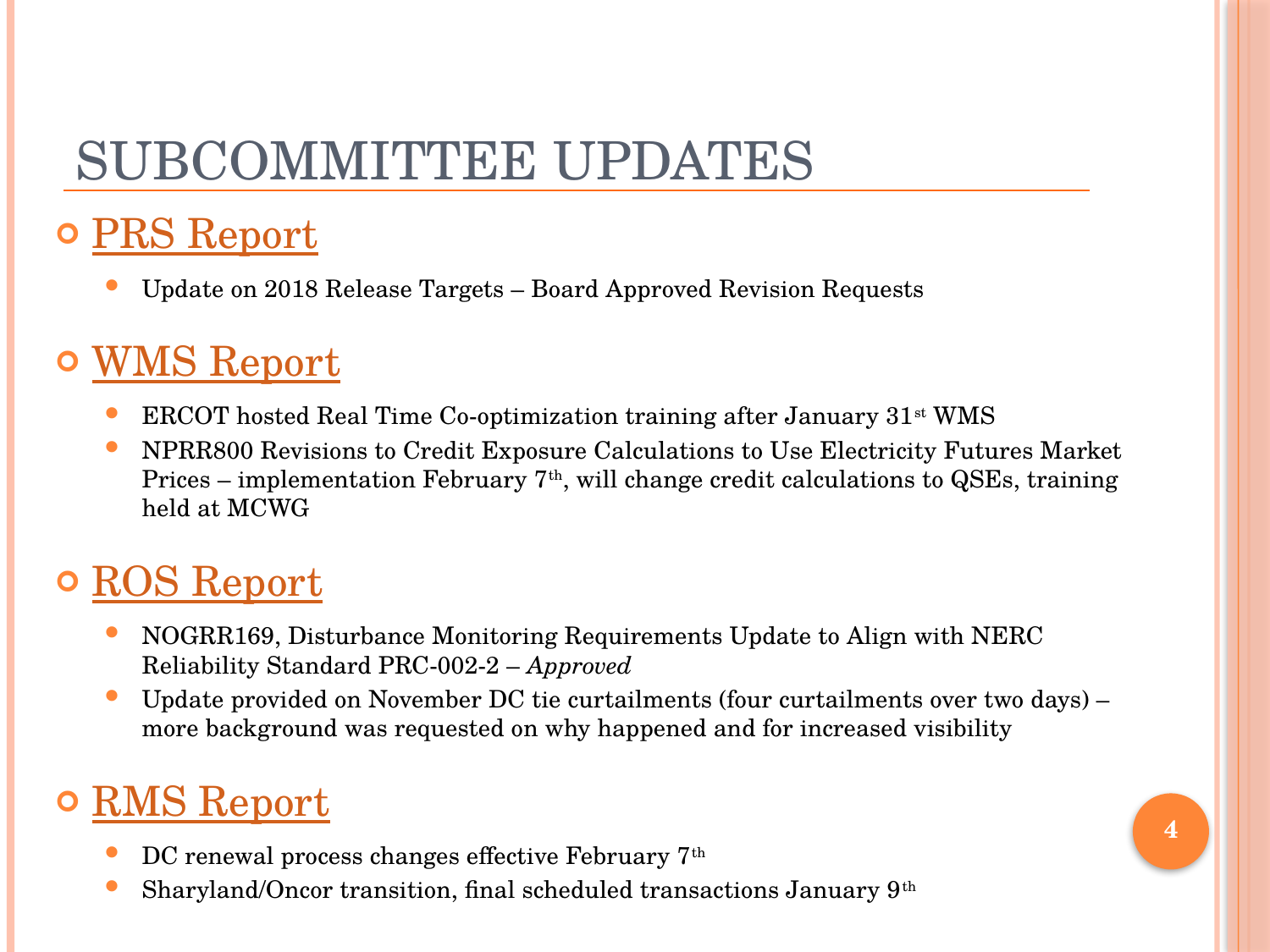

# Subcommittee Updates
PRS Report
Update on 2018 Release Targets – Board Approved Revision Requests

WMS Report
ERCOT hosted Real Time Co-optimization training after January 31st WMS
NPRR800 Revisions to Credit Exposure Calculations to Use Electricity Futures Market Prices – implementation February 7th, will change credit calculations to QSEs, training held at MCWG

ROS Report
NOGRR169, Disturbance Monitoring Requirements Update to Align with NERC Reliability Standard PRC-002-2 – Approved
Update provided on November DC tie curtailments (four curtailments over two days) – more background was requested on why happened and for increased visibility

RMS Report
DC renewal process changes effective February 7th
Sharyland/Oncor transition, final scheduled transactions January 9th

4